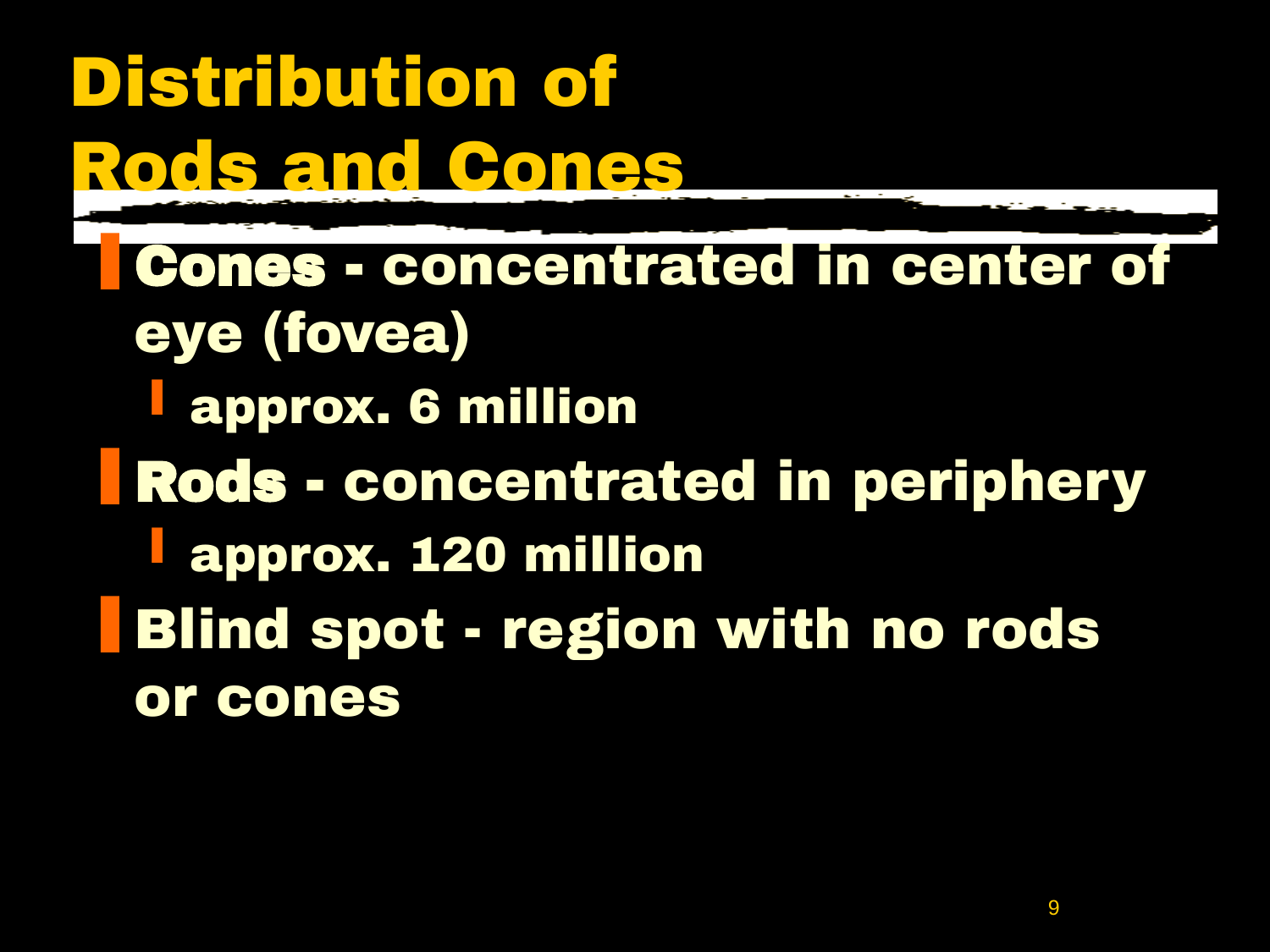

# Distribution of Rods and Cones
Cones - concentrated in center of eye (fovea)
approx. 6 million
Rods - concentrated in periphery
approx. 120 million
Blind spot - region with no rods or cones